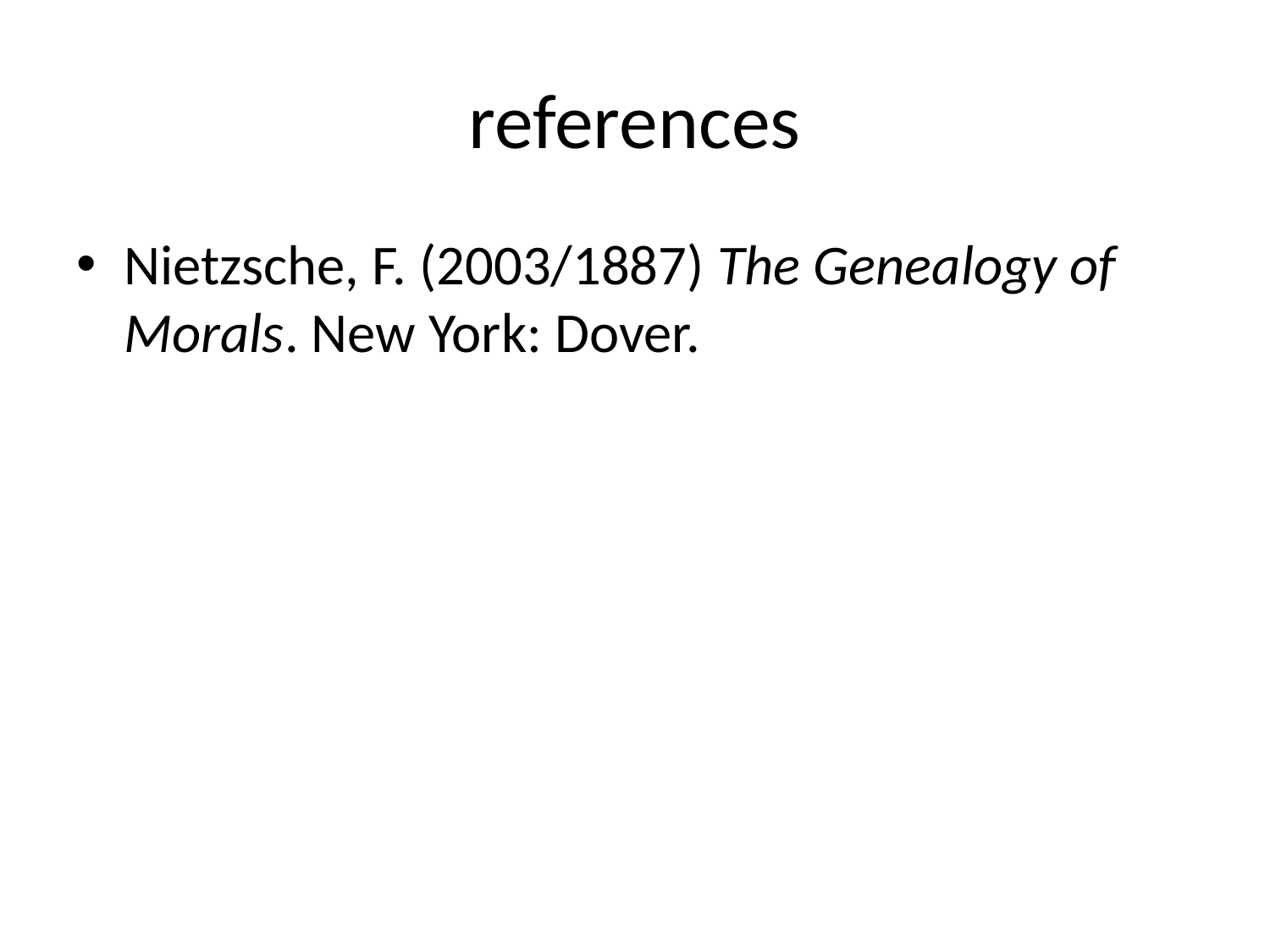

# references
Nietzsche, F. (2003/1887) The Genealogy of Morals. New York: Dover.